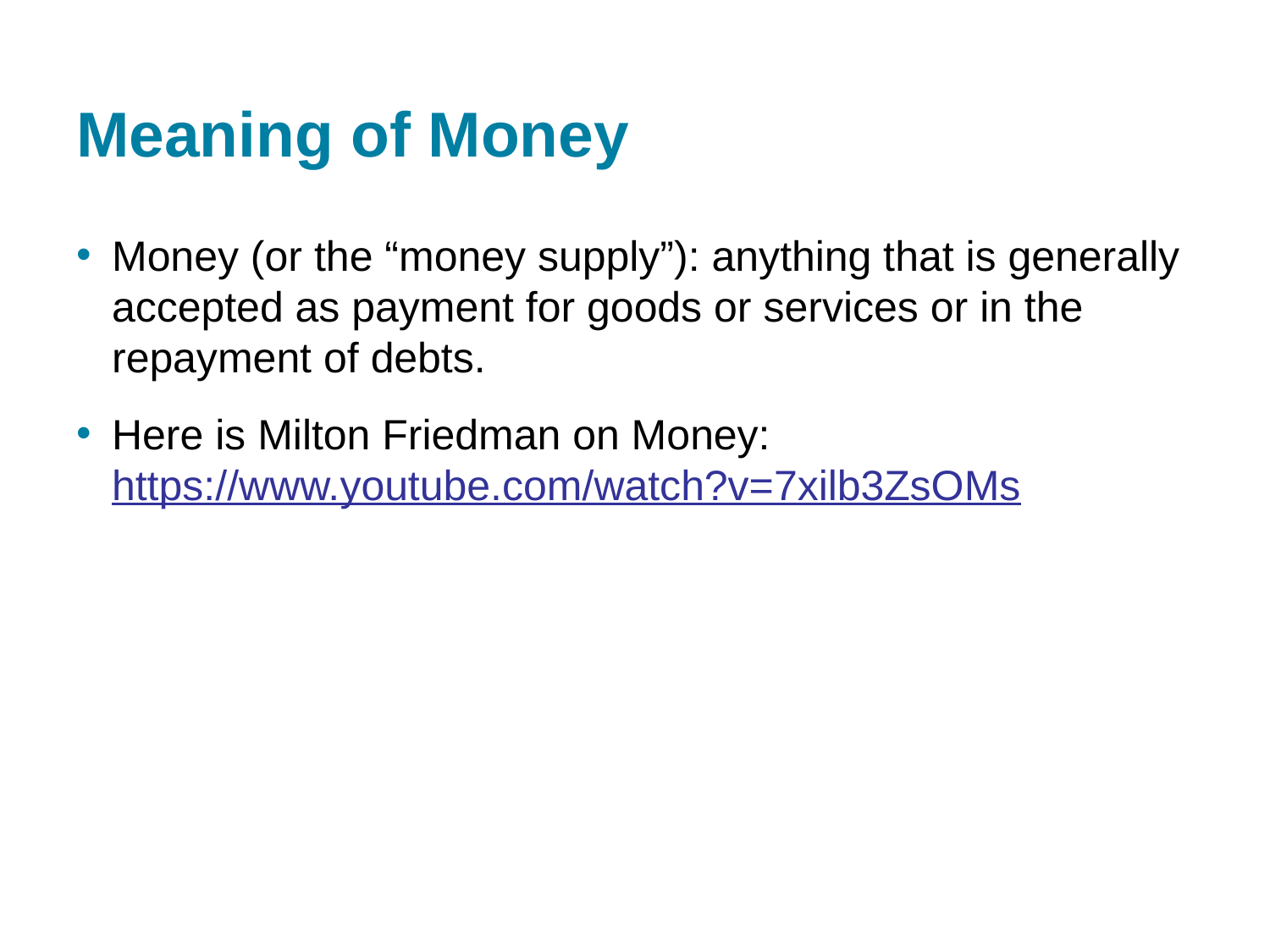

# Meaning of Money
Money (or the “money supply”): anything that is generally accepted as payment for goods or services or in the repayment of debts.
Here is Milton Friedman on Money: https://www.youtube.com/watch?v=7xilb3ZsOMs